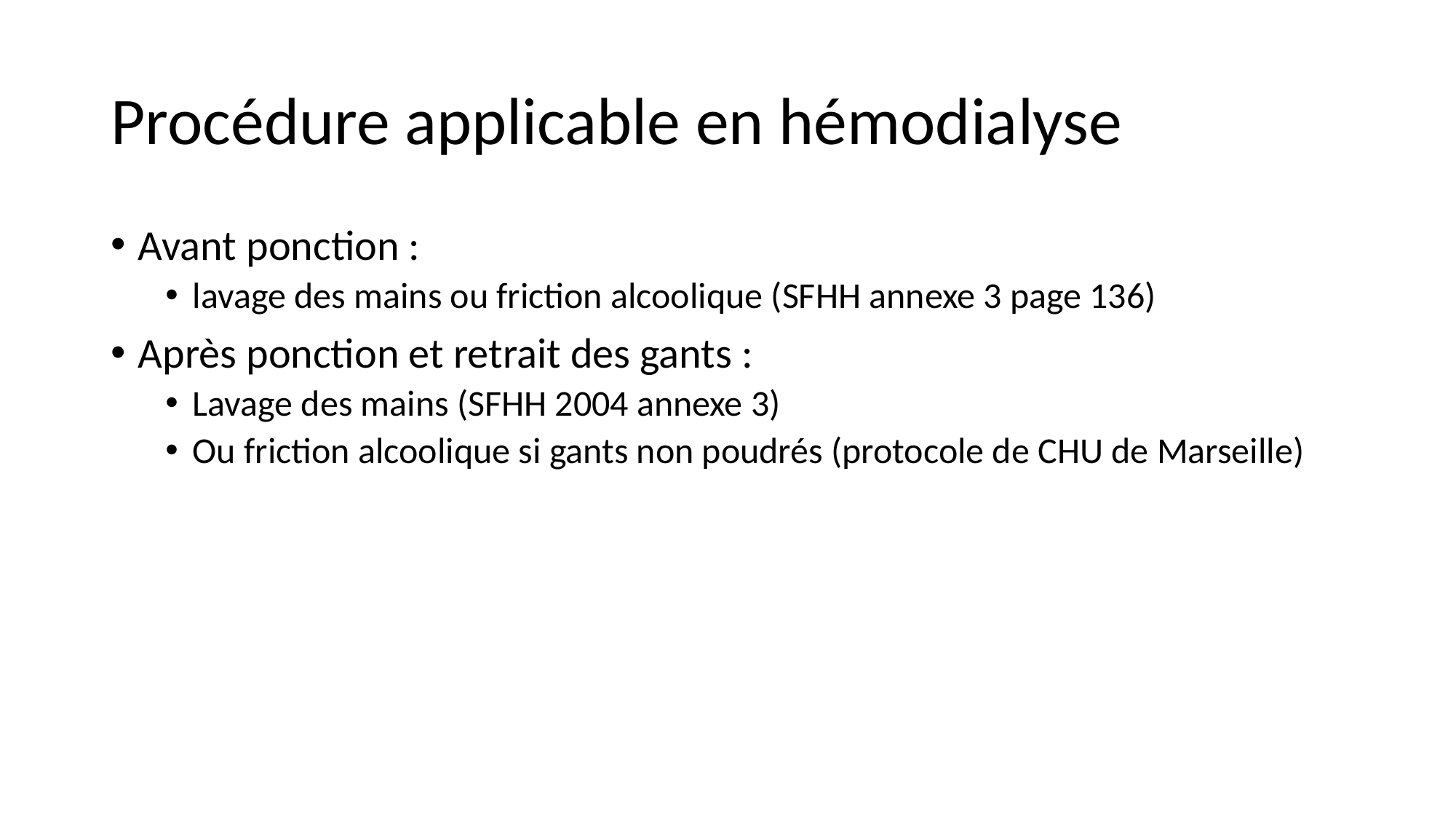

# Procédure applicable en hémodialyse
Avant ponction :
lavage des mains ou friction alcoolique (SFHH annexe 3 page 136)
Après ponction et retrait des gants :
Lavage des mains (SFHH 2004 annexe 3)
Ou friction alcoolique si gants non poudrés (protocole de CHU de Marseille)